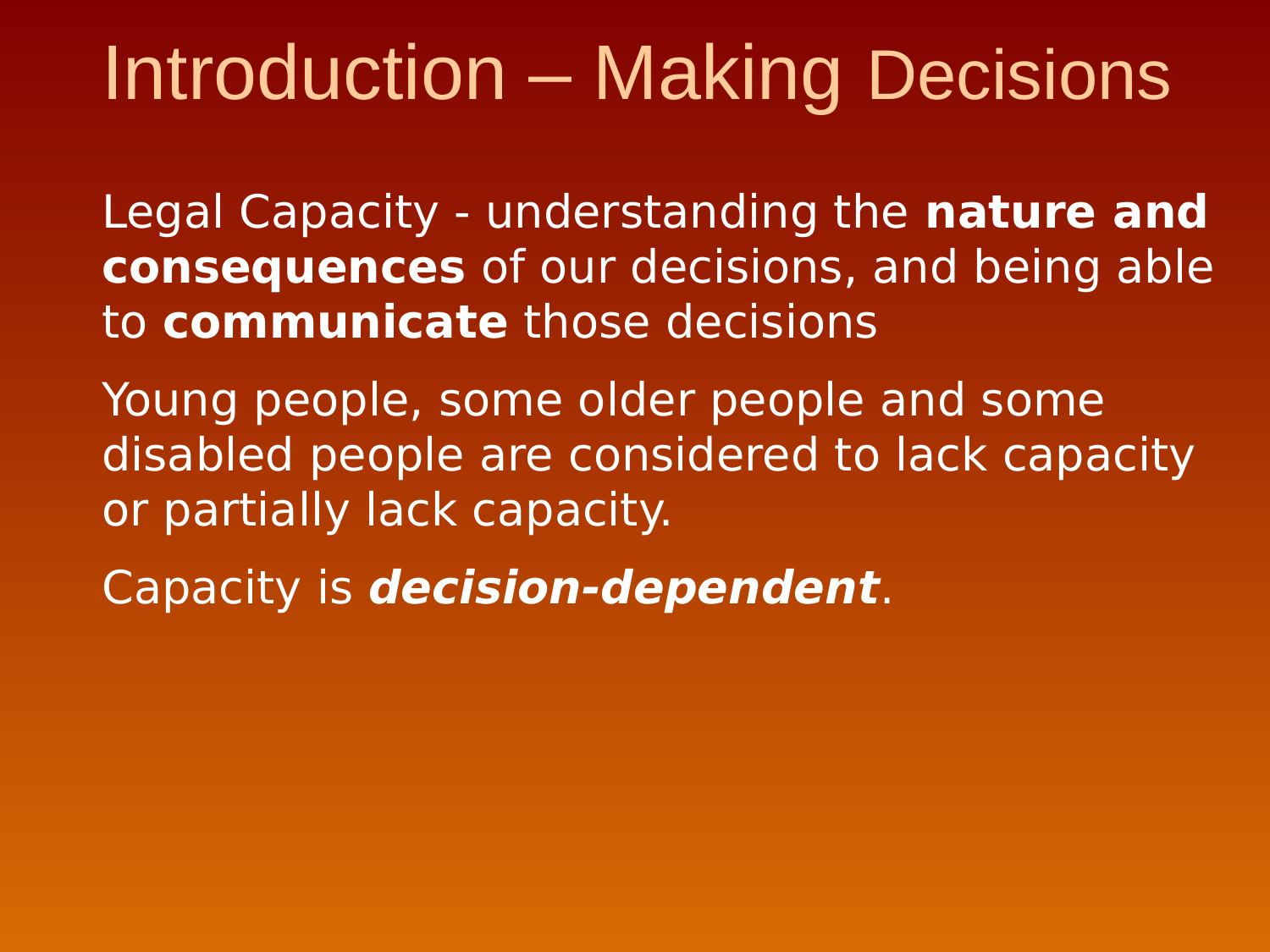

# Introduction – Making Decisions
Legal Capacity - understanding the nature and consequences of our decisions, and being able to communicate those decisions
Young people, some older people and some disabled people are considered to lack capacity or partially lack capacity.
Capacity is decision-dependent.